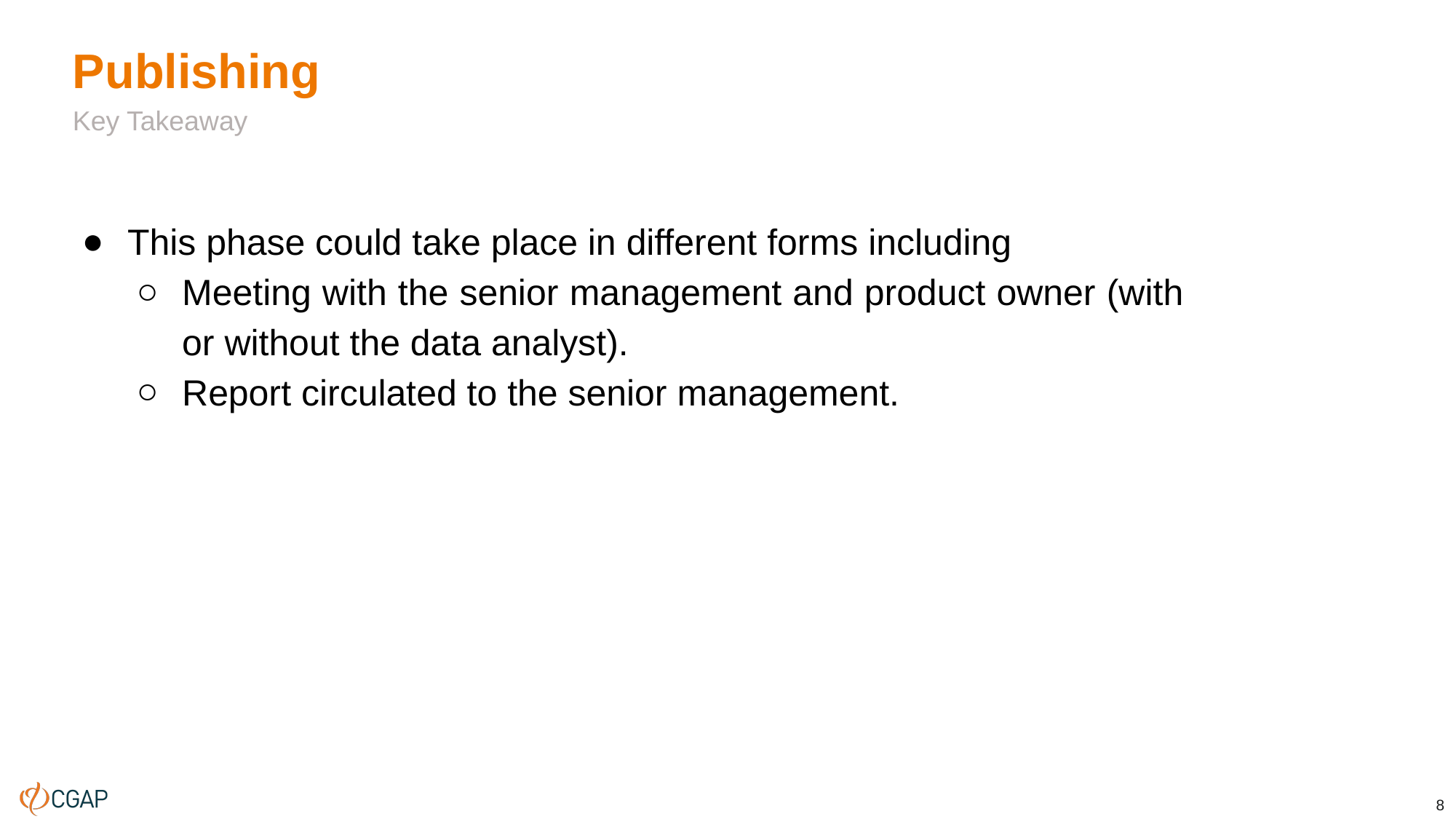

# Publishing
This phase could take place in different forms including
Meeting with the senior management and product owner (with or without the data analyst).
Report circulated to the senior management.
Key Takeaway
8